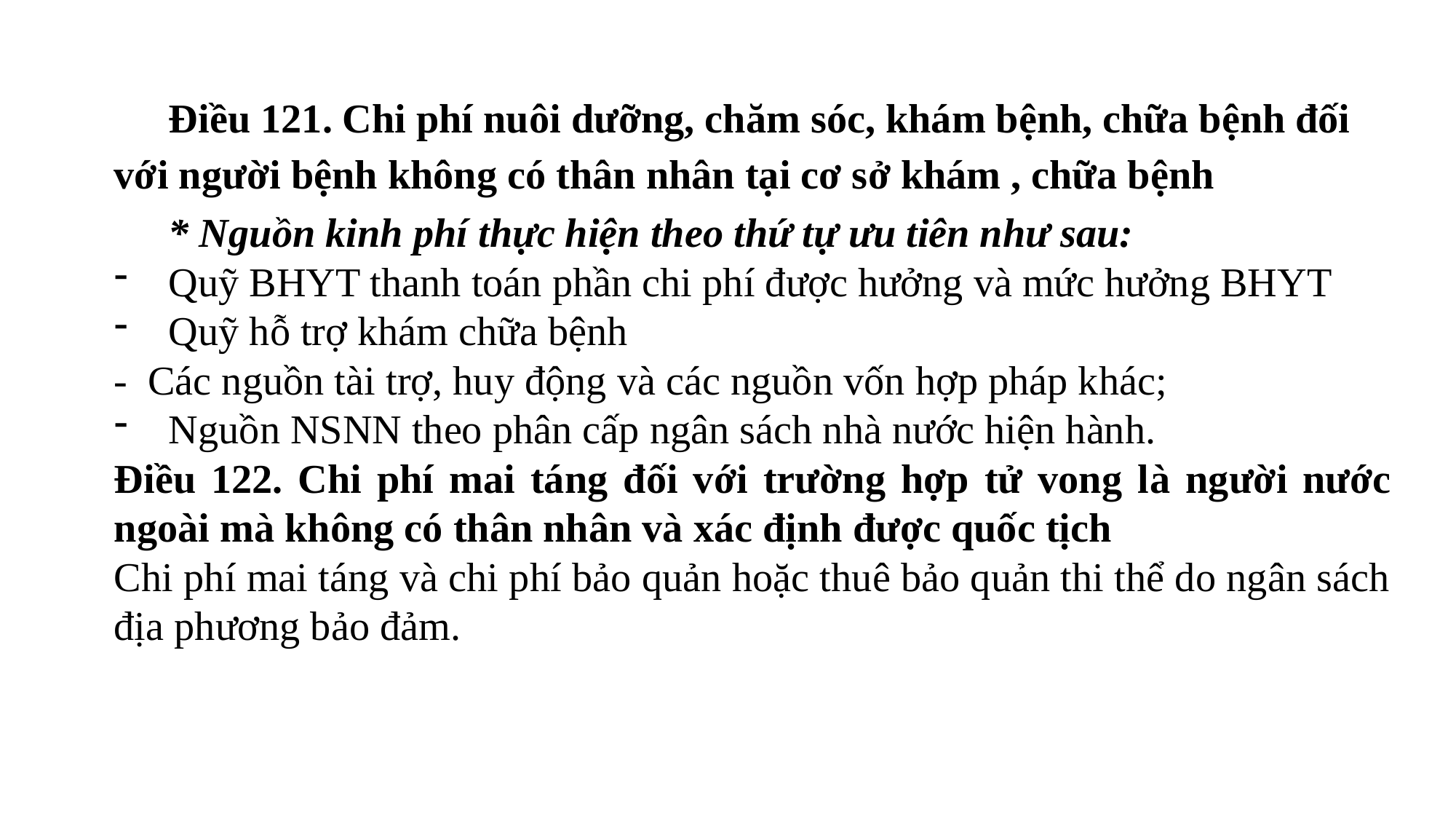

Điều 121. Chi phí nuôi dưỡng, chăm sóc, khám bệnh, chữa bệnh đối với người bệnh không có thân nhân tại cơ sở khám , chữa bệnh
* Nguồn kinh phí thực hiện theo thứ tự ưu tiên như sau:
Quỹ BHYT thanh toán phần chi phí được hưởng và mức hưởng BHYT
Quỹ hỗ trợ khám chữa bệnh
-  Các nguồn tài trợ, huy động và các nguồn vốn hợp pháp khác;
Nguồn NSNN theo phân cấp ngân sách nhà nước hiện hành.
Điều 122. Chi phí mai táng đối với trường hợp tử vong là người nước ngoài mà không có thân nhân và xác định được quốc tịch
Chi phí mai táng và chi phí bảo quản hoặc thuê bảo quản thi thể do ngân sách địa phương bảo đảm.